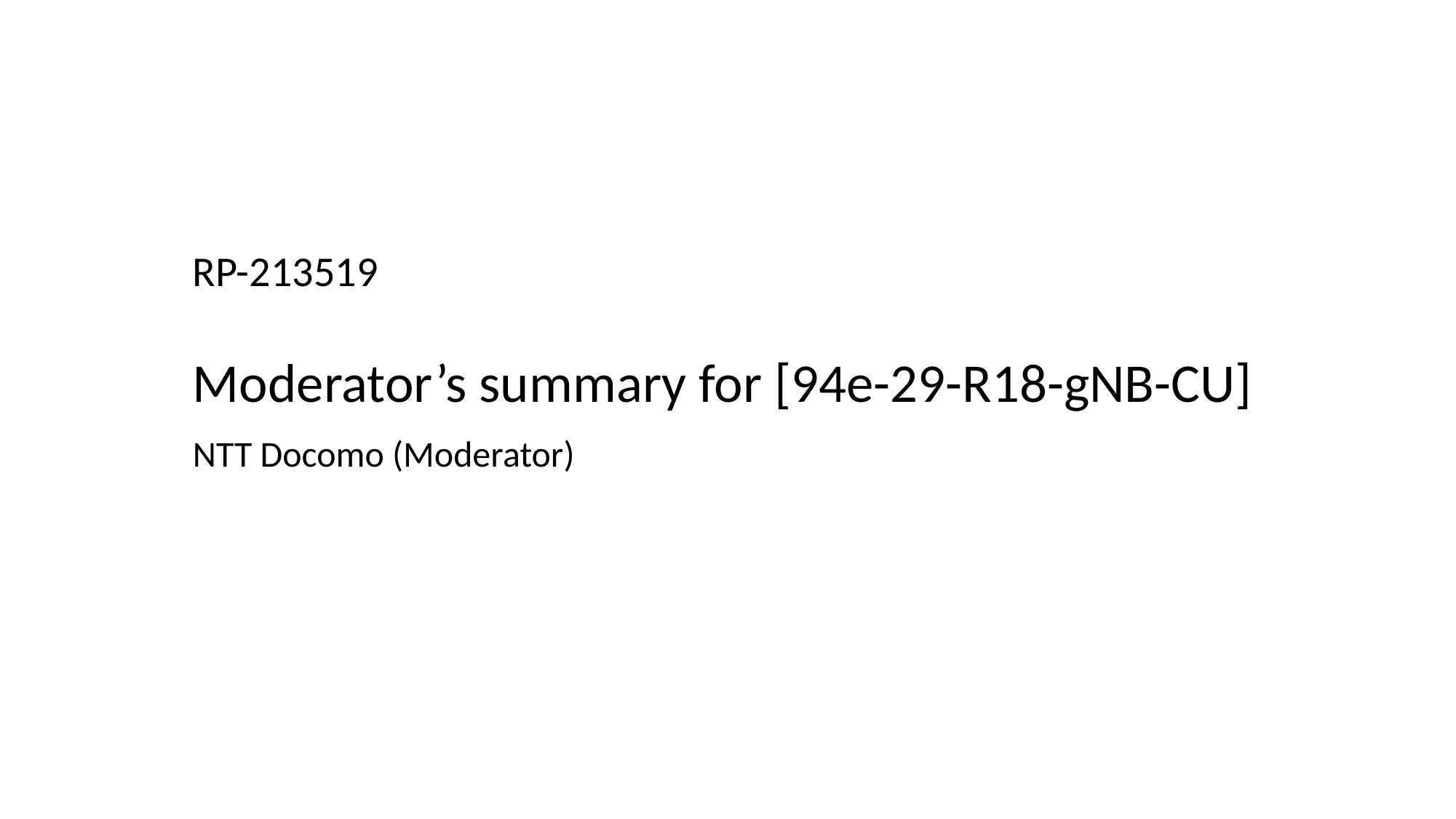

# RP-213519 Moderator’s summary for [94e-29-R18-gNB-CU]
NTT Docomo (Moderator)